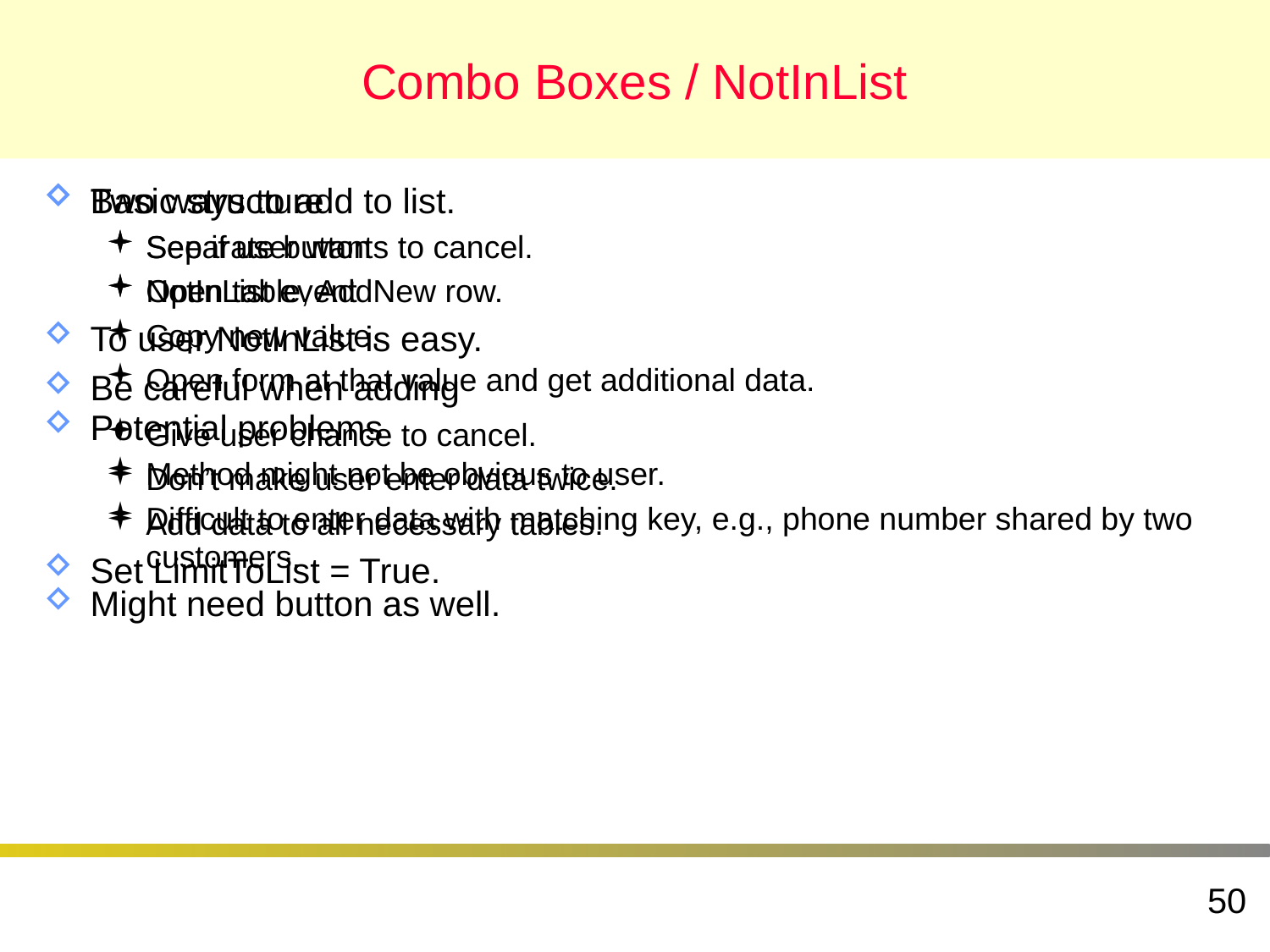

# Combo Boxes / NotInList
Two ways to add to list.
Separate button
NotInList event
To user NotInList is easy.
Be careful when adding
Give user chance to cancel.
Don’t make user enter data twice.
Add data to all necessary tables.
Set LimitToList = True.
Basic structure
See if user wants to cancel.
Open table, AddNew row.
Copy new value.
Open form at that value and get additional data.
Potential problems
Method might not be obvious to user.
Difficult to enter data with matching key, e.g., phone number shared by two customers.
Might need button as well.
50